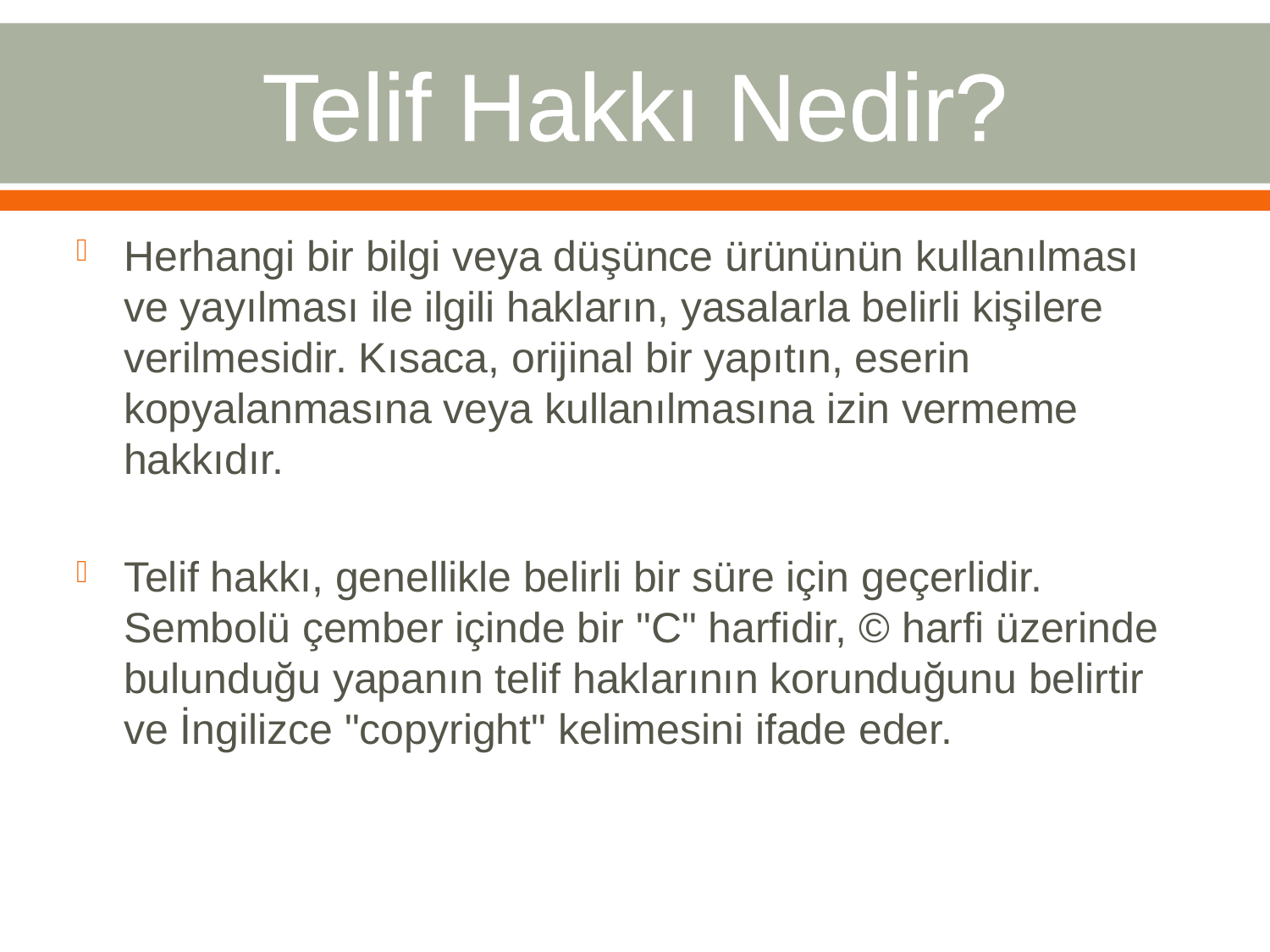

# Telif Hakkı Nedir?
Herhangi bir bilgi veya düşünce ürününün kullanılması ve yayılması ile ilgili hakların, yasalarla belirli kişilere verilmesidir. Kısaca, orijinal bir yapıtın, eserin kopyalanmasına veya kullanılmasına izin vermeme hakkıdır.

Telif hakkı, genellikle belirli bir süre için geçerlidir. Sembolü çember içinde bir "C" harfidir, © harfi üzerinde bulunduğu yapanın telif haklarının korunduğunu belirtir ve İngilizce "copyright" kelimesini ifade eder.